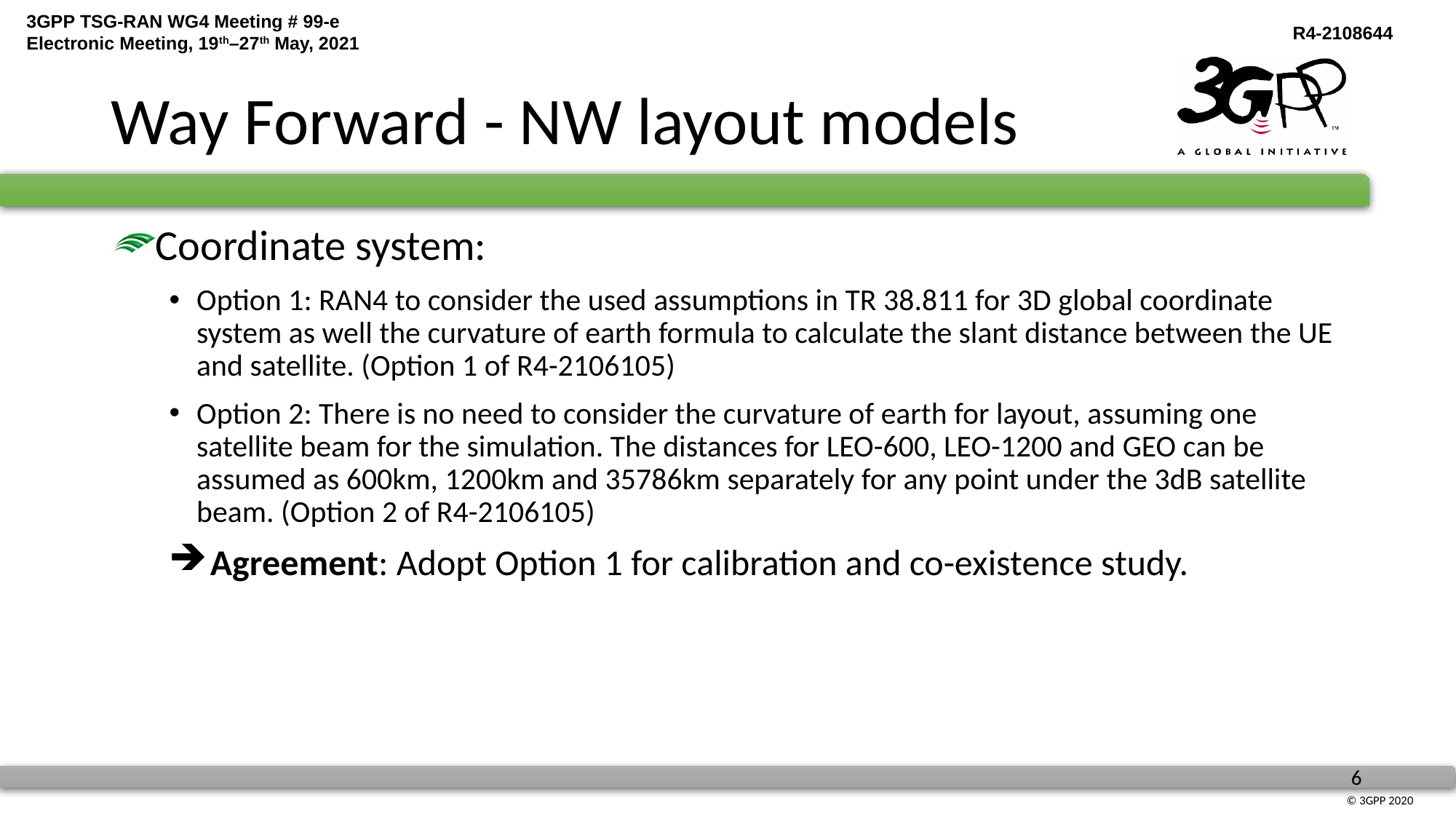

# Way Forward - NW layout models
Coordinate system:
Option 1: RAN4 to consider the used assumptions in TR 38.811 for 3D global coordinate system as well the curvature of earth formula to calculate the slant distance between the UE and satellite. (Option 1 of R4-2106105)
Option 2: There is no need to consider the curvature of earth for layout, assuming one satellite beam for the simulation. The distances for LEO-600, LEO-1200 and GEO can be assumed as 600km, 1200km and 35786km separately for any point under the 3dB satellite beam. (Option 2 of R4-2106105)
Agreement: Adopt Option 1 for calibration and co-existence study.